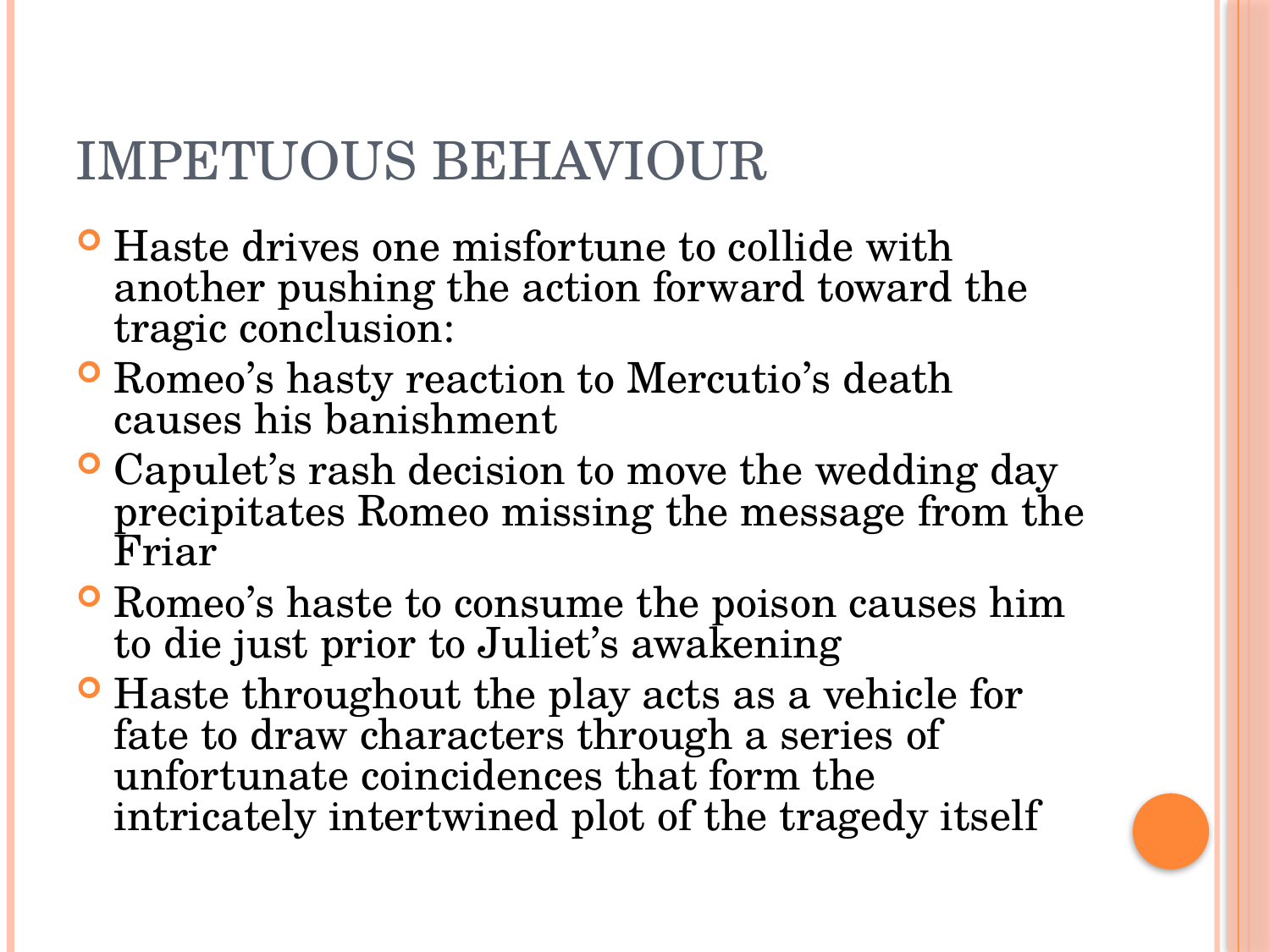

# Impetuous Behaviour
Haste drives one misfortune to collide with another pushing the action forward toward the tragic conclusion:
Romeo’s hasty reaction to Mercutio’s death causes his banishment
Capulet’s rash decision to move the wedding day precipitates Romeo missing the message from the Friar
Romeo’s haste to consume the poison causes him to die just prior to Juliet’s awakening
Haste throughout the play acts as a vehicle for fate to draw characters through a series of unfortunate coincidences that form the intricately intertwined plot of the tragedy itself